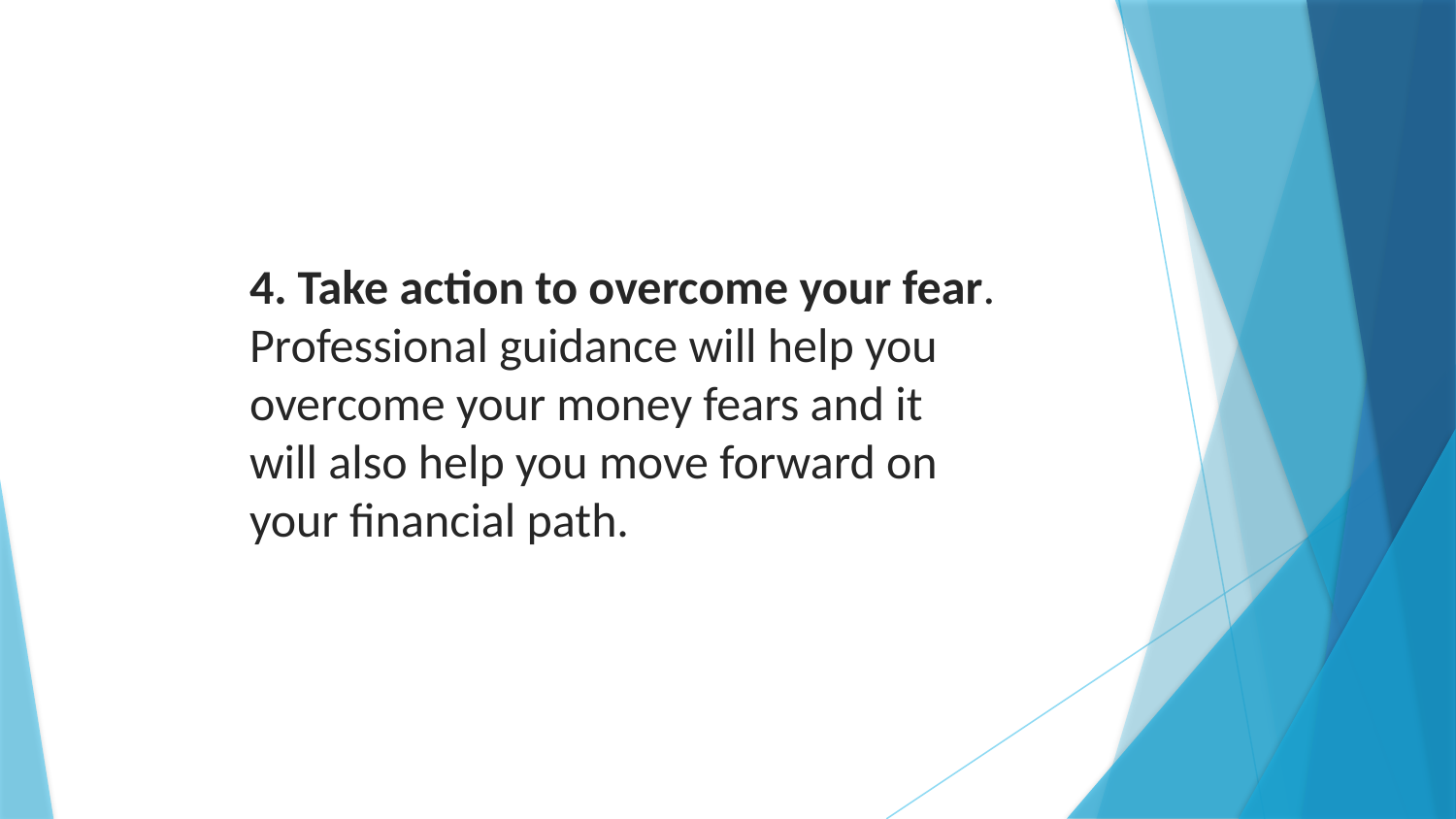

4. Take action to overcome your fear. Professional guidance will help you overcome your money fears and it will also help you move forward on your financial path.